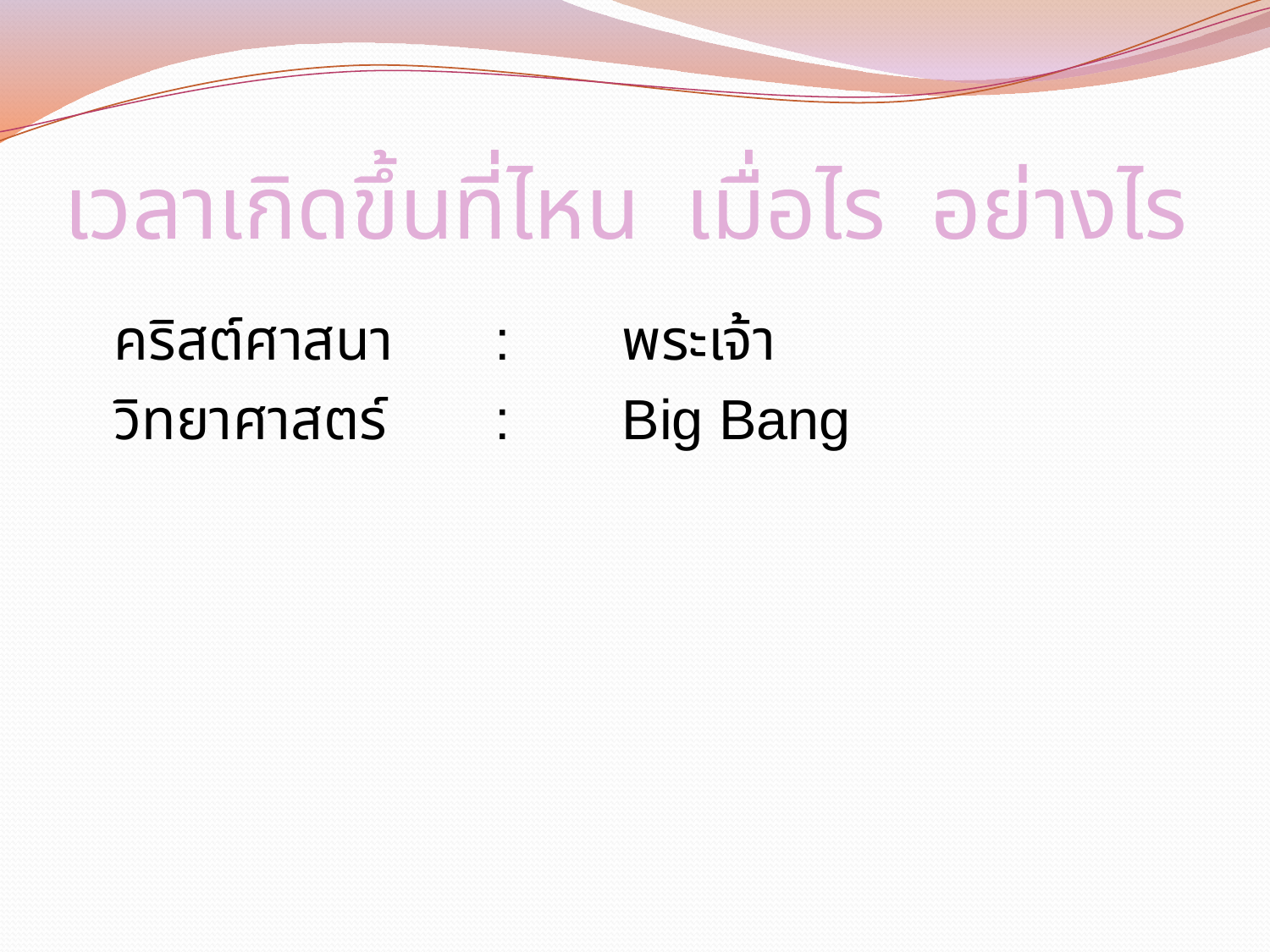

# เวลาเกิดขึ้นที่ไหน  เมื่อไร  อย่างไร
	คริสต์ศาสนา	:	พระเจ้า
	วิทยาศาสตร์	:	Big Bang